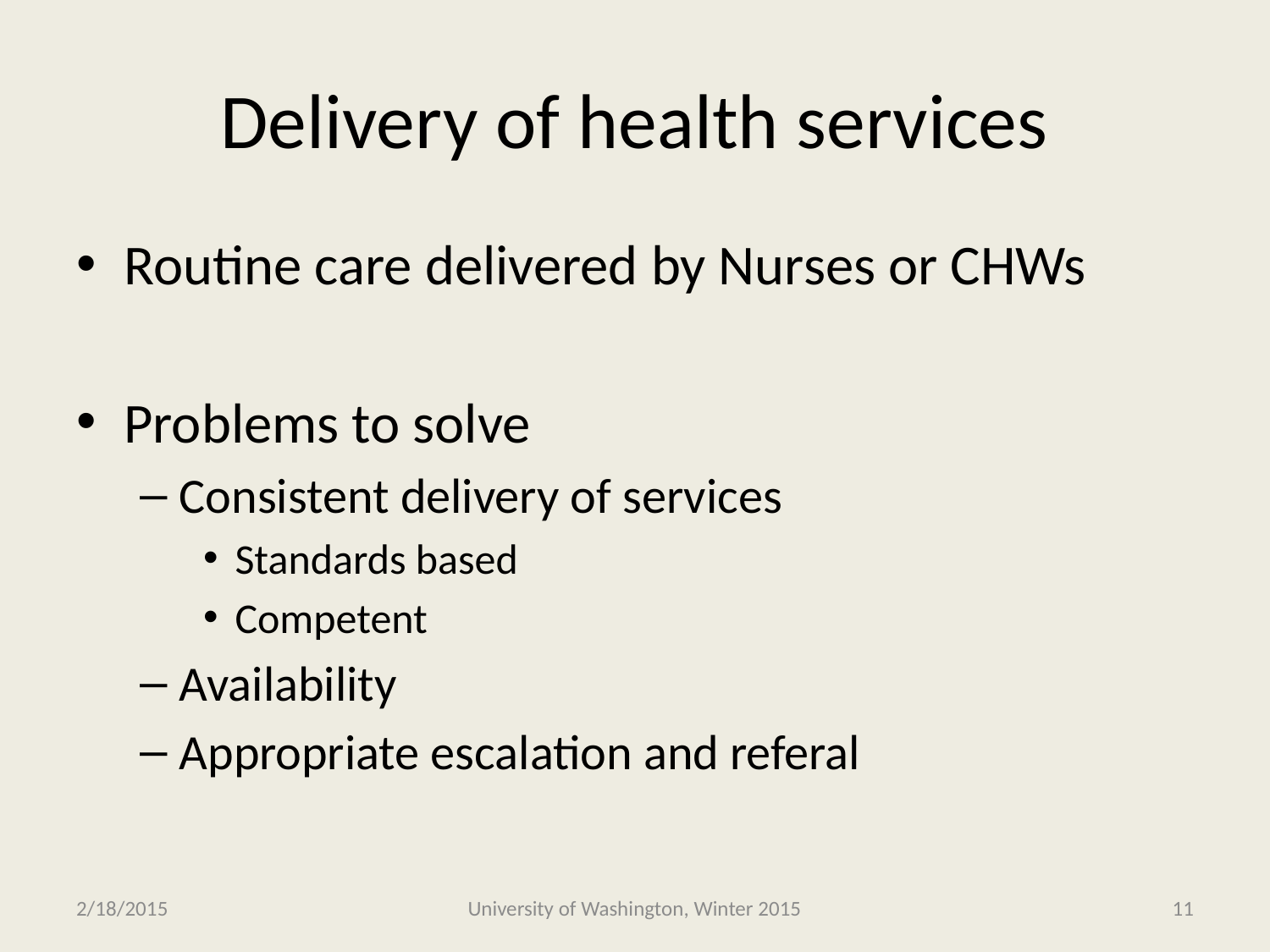

# Delivery of health services
Routine care delivered by Nurses or CHWs

Problems to solve
Consistent delivery of services
Standards based
Competent
Availability
Appropriate escalation and referal

2/18/2015
University of Washington, Winter 2015
11